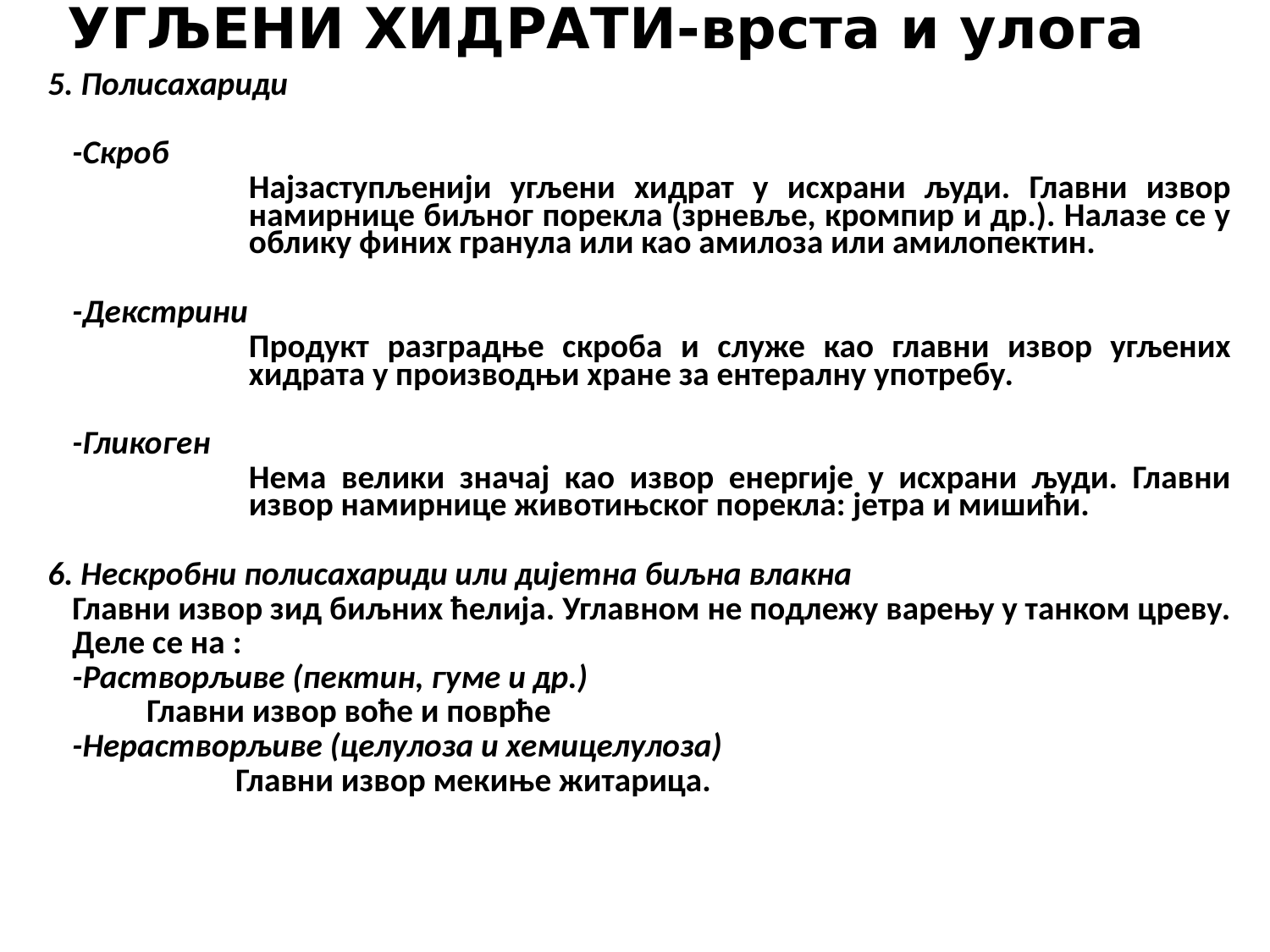

УГЉЕНИ ХИДРАТИ-врста и улога
5. Полисахариди

		-Скроб
	Најзаступљенији угљени хидрат у исхрани људи. Главни извор намирнице биљног порекла (зрневље, кромпир и др.). Налазе се у облику финих гранула или као амилоза или амилопектин.

		-Декстрини
	Продукт разградње скроба и служе као главни извор угљених хидрата у производњи хране за ентералну употребу.

		-Гликоген
	Нема велики значај као извор енергије у исхрани људи. Главни извор намирнице животињског порекла: јетра и мишићи.

6. Нескробни полисахариди или дијетна биљна влакна
	Главни извор зид биљних ћелија. Углавном не подлежу варењу у танком цреву.
	Деле се на :
		-Растворљиве (пектин, гуме и др.)
		          Главни извор воће и поврће
		-Нерастворљиве (целулоза и хемицелулоза)
	                      Главни извор мекиње житарица.